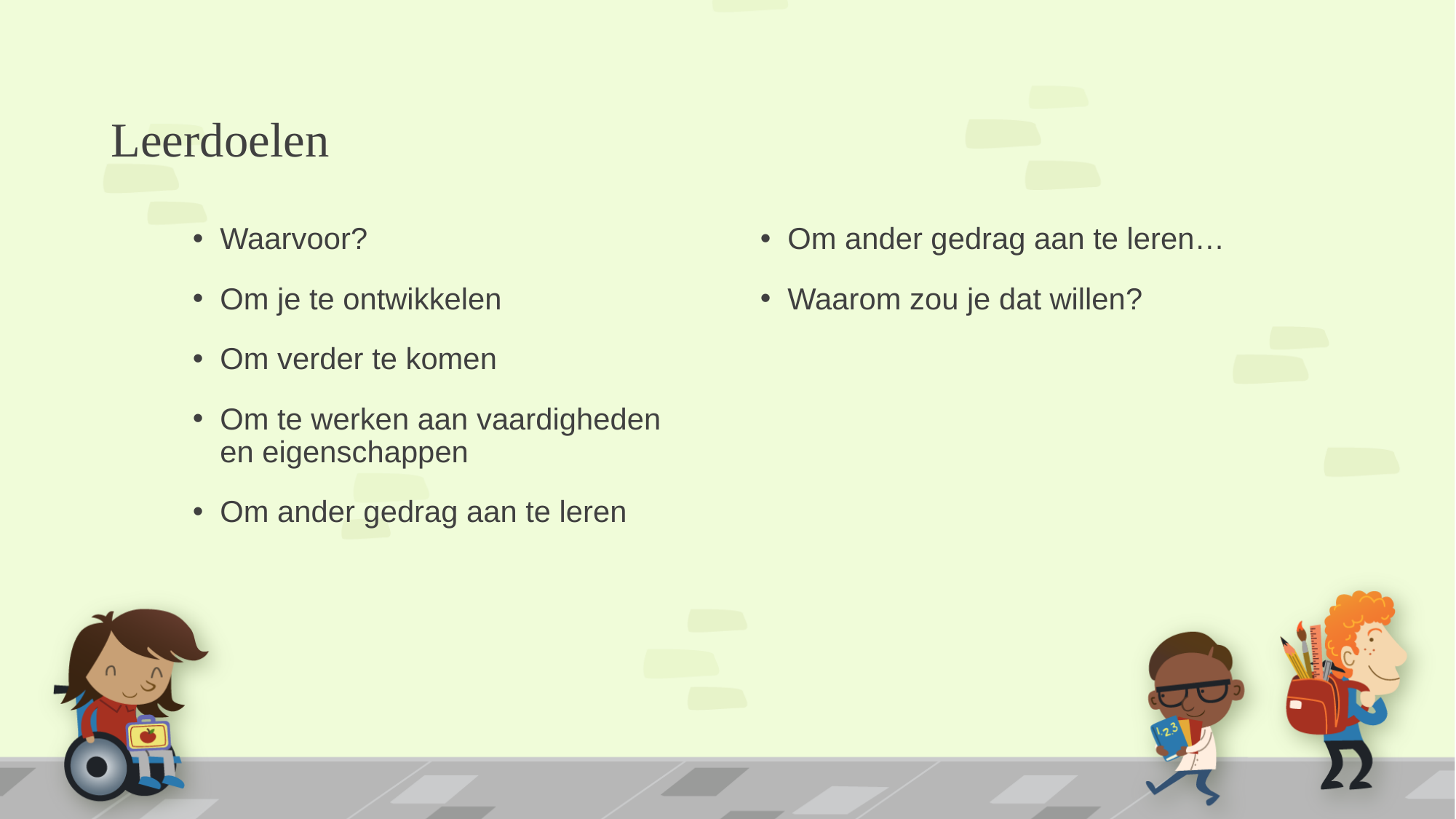

# Leerdoelen
Waarvoor?
Om je te ontwikkelen
Om verder te komen
Om te werken aan vaardigheden en eigenschappen
Om ander gedrag aan te leren

Om ander gedrag aan te leren…
Waarom zou je dat willen?